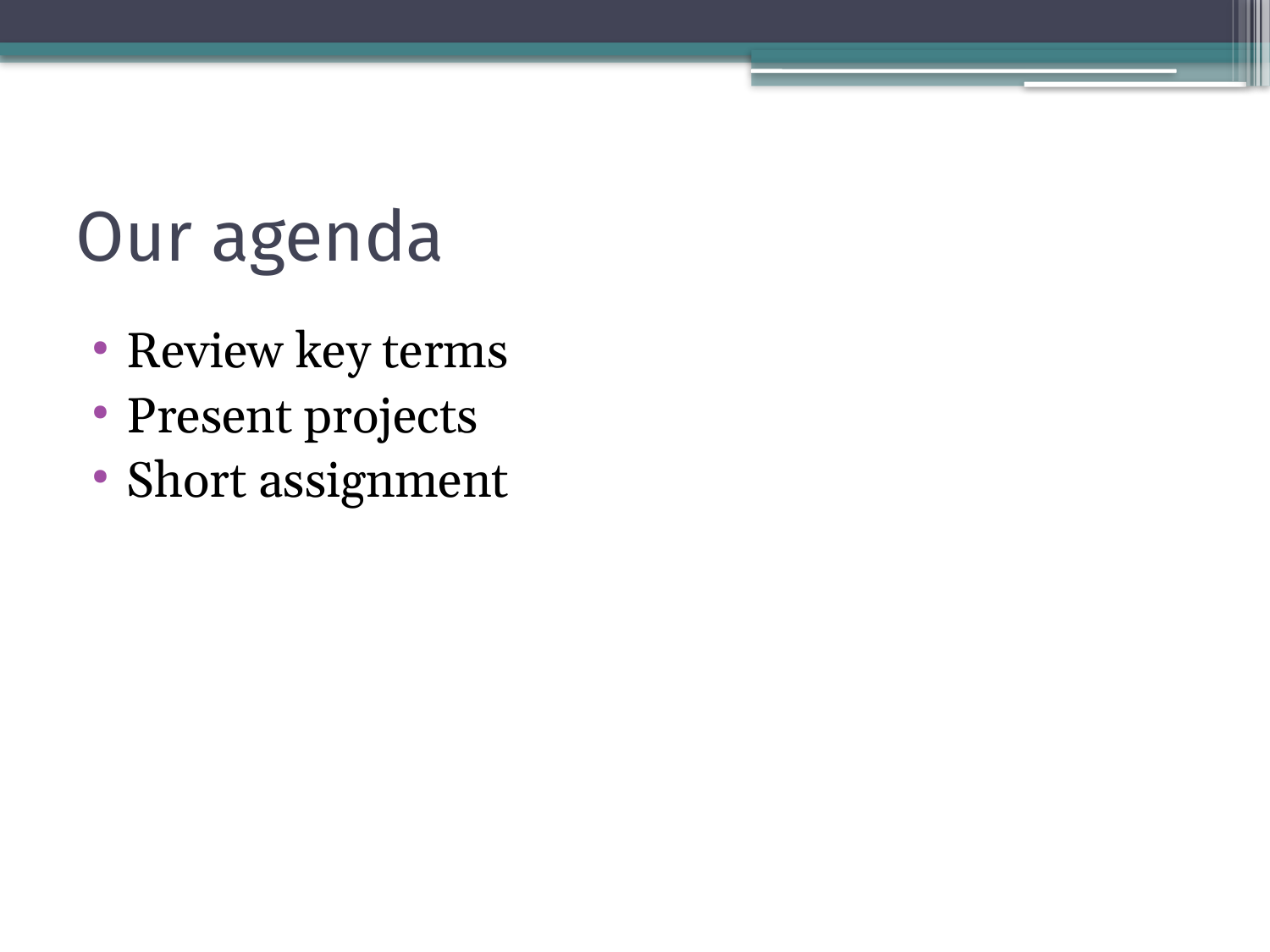

# Our agenda
Review key terms
Present projects
Short assignment